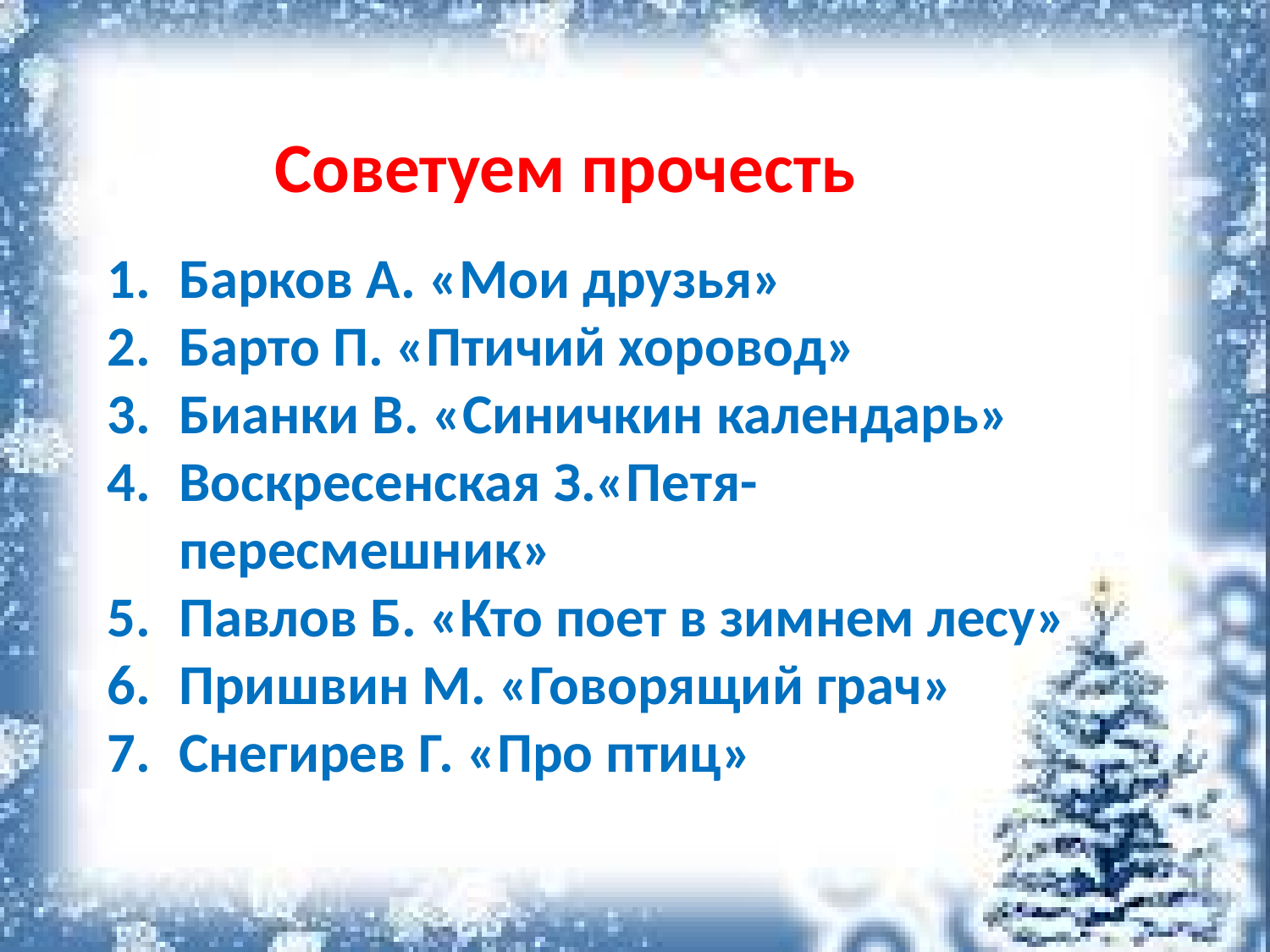

Советуем прочесть
Барков А. «Мои друзья»
Барто П. «Птичий хоровод»
Бианки В. «Синичкин календарь»
Воскресенская З.«Петя-пересмешник»
Павлов Б. «Кто поет в зимнем лесу»
Пришвин М. «Говорящий грач»
Снегирев Г. «Про птиц»